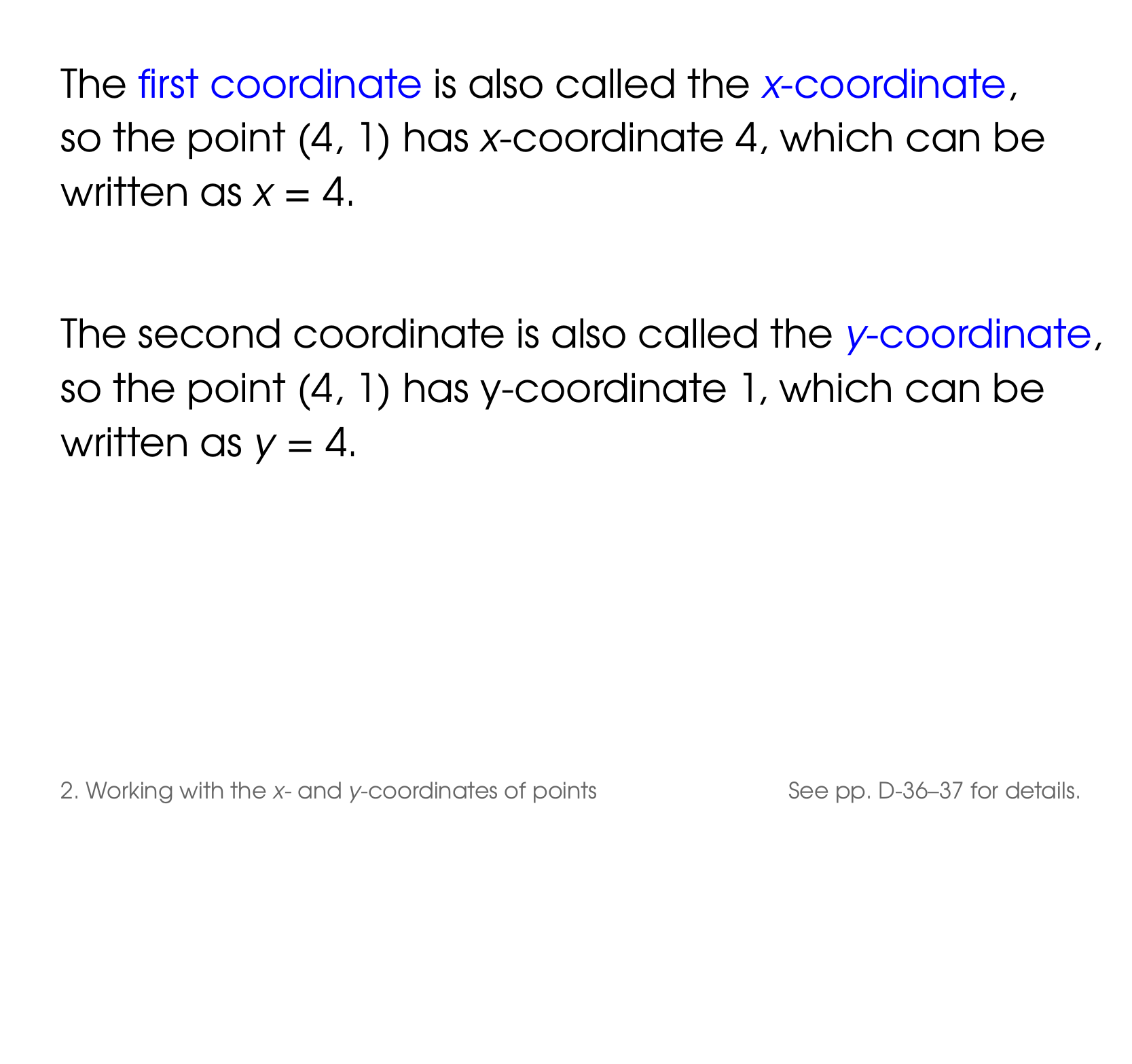

The first coordinate is also called the x-coordinate,
so the point (4, 1) has x-coordinate 4, which can be written as x = 4.

The second coordinate is also called the y-coordinate, so the point (4, 1) has y-coordinate 1, which can be written as y = 4.
2. Working with the x- and y-coordinates of points
See pp. D-36–37 for details.